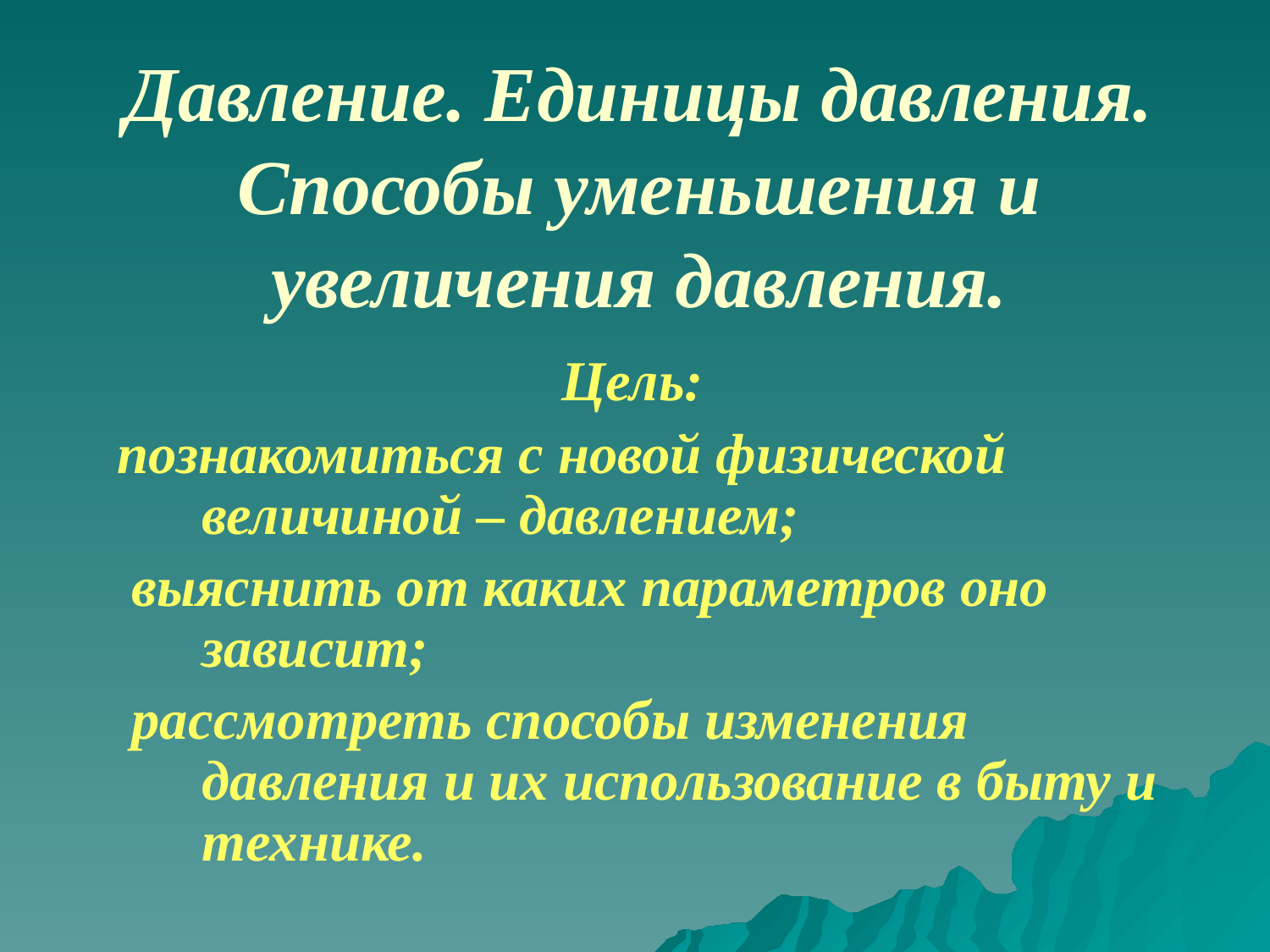

# Давление. Единицы давления. Способы уменьшения и увеличения давления.
Цель:
познакомиться с новой физической величиной – давлением;
 выяснить от каких параметров оно зависит;
 рассмотреть способы изменения давления и их использование в быту и технике.